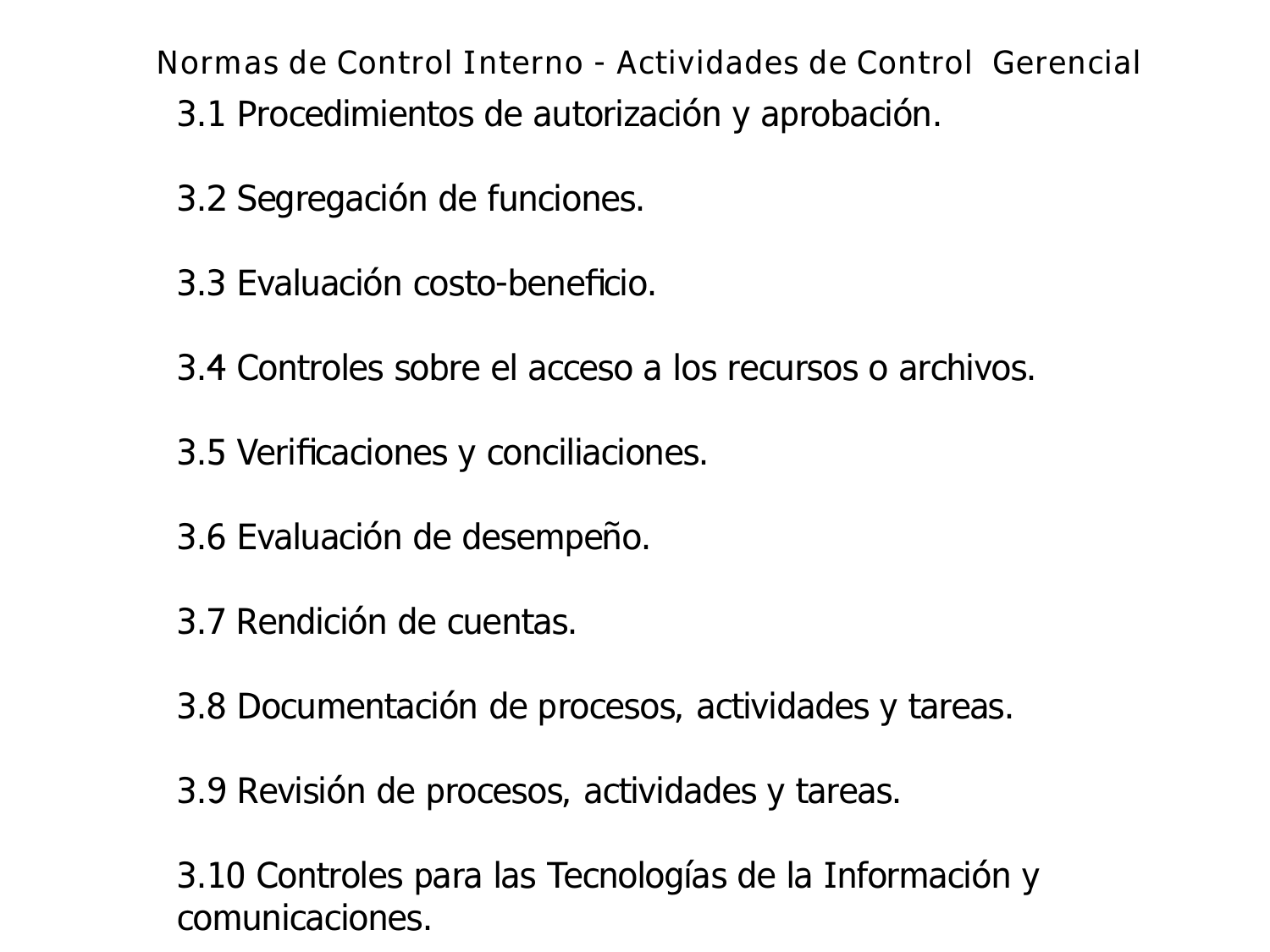

Normas de Control Interno - Actividades de Control  Gerencial
3.1 Procedimientos de autorización y aprobación.

3.2 Segregación de funciones.

3.3 Evaluación costo-beneficio.

3.4 Controles sobre el acceso a los recursos o archivos.

3.5 Verificaciones y conciliaciones.

3.6 Evaluación de desempeño.

3.7 Rendición de cuentas.

3.8 Documentación de procesos, actividades y tareas.

3.9 Revisión de procesos, actividades y tareas.

3.10 Controles para las Tecnologías de la Información y comunicaciones.